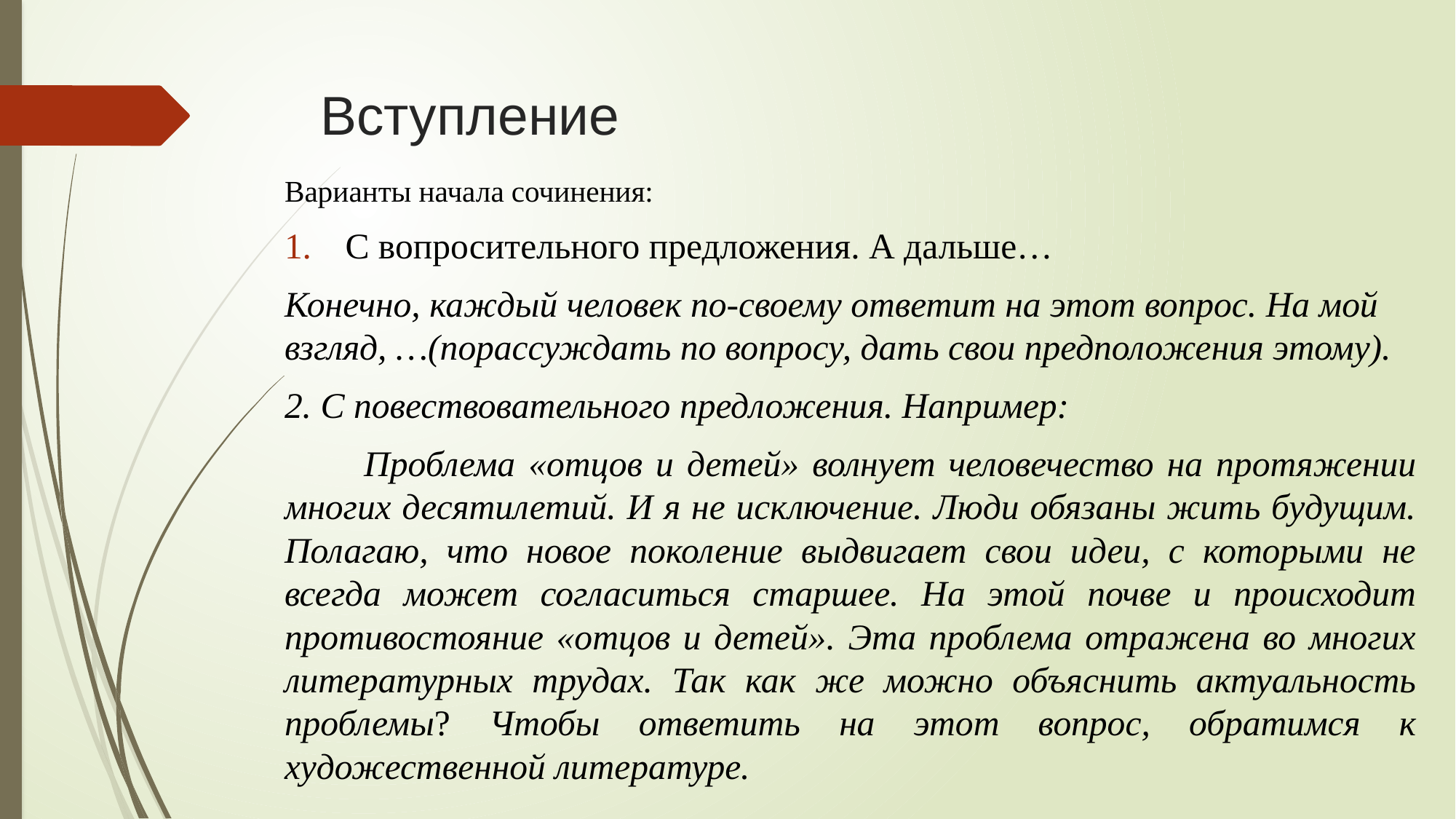

# Вступление
Варианты начала сочинения:
С вопросительного предложения. А дальше…
Конечно, каждый человек по-своему ответит на этот вопрос. На мой взгляд, …(порассуждать по вопросу, дать свои предположения этому).
2. С повествовательного предложения. Например:
      Проблема «отцов и детей» волнует человечество на протяжении многих десятилетий. И я не исключение. Люди обязаны жить будущим. Полагаю, что новое поколение выдвигает свои идеи, с которыми не всегда может согласиться старшее. На этой почве и происходит противостояние «отцов и детей». Эта проблема отражена во многих литературных трудах. Так как же можно объяснить актуальность проблемы? Чтобы ответить на этот вопрос, обратимся к художественной литературе.